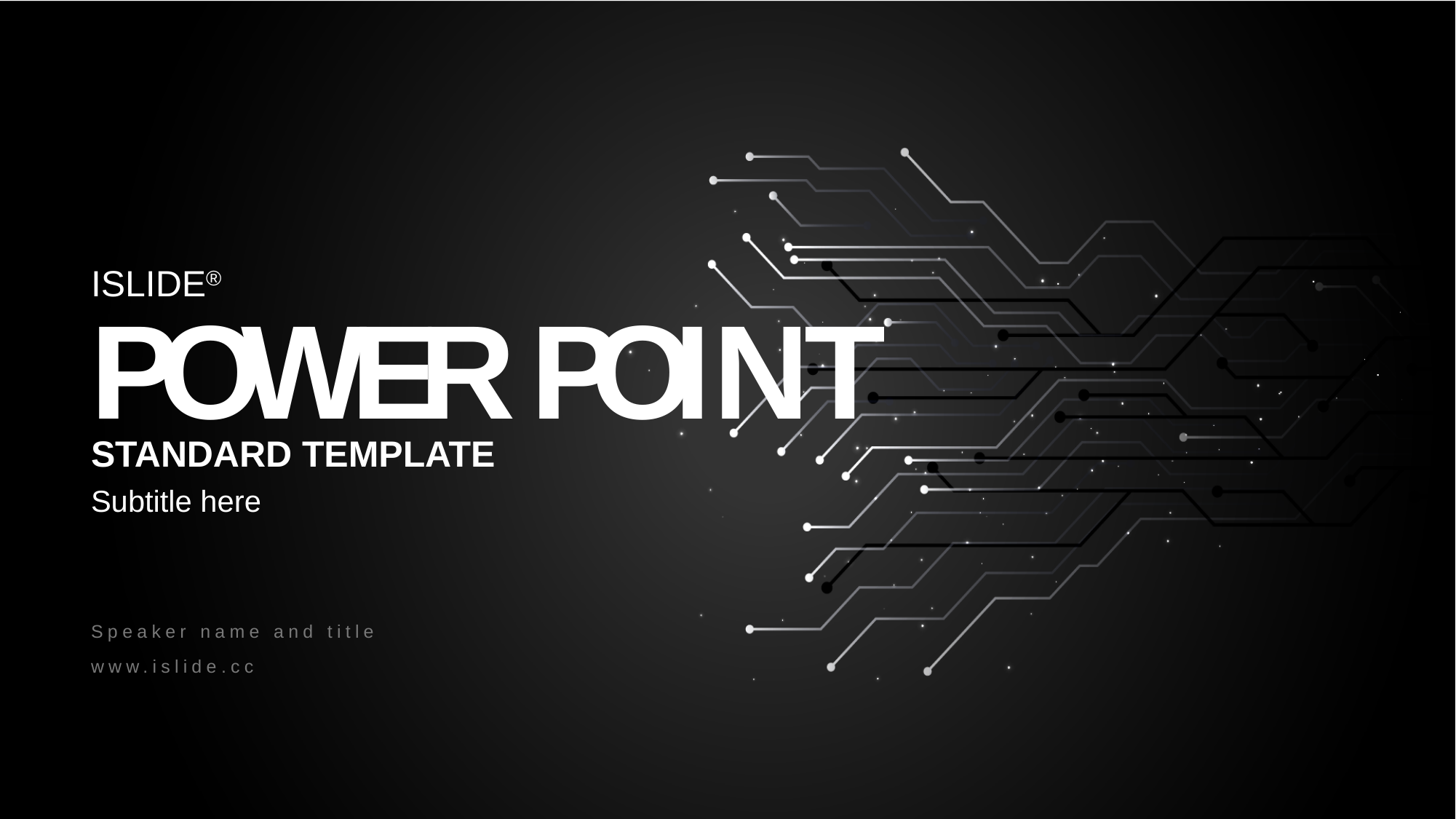

# ISLIDE® STANDARD TEMPLATE
P
O
W
E
R
P
O
I
N
T
Subtitle here
Speaker name and title
www.islide.cc